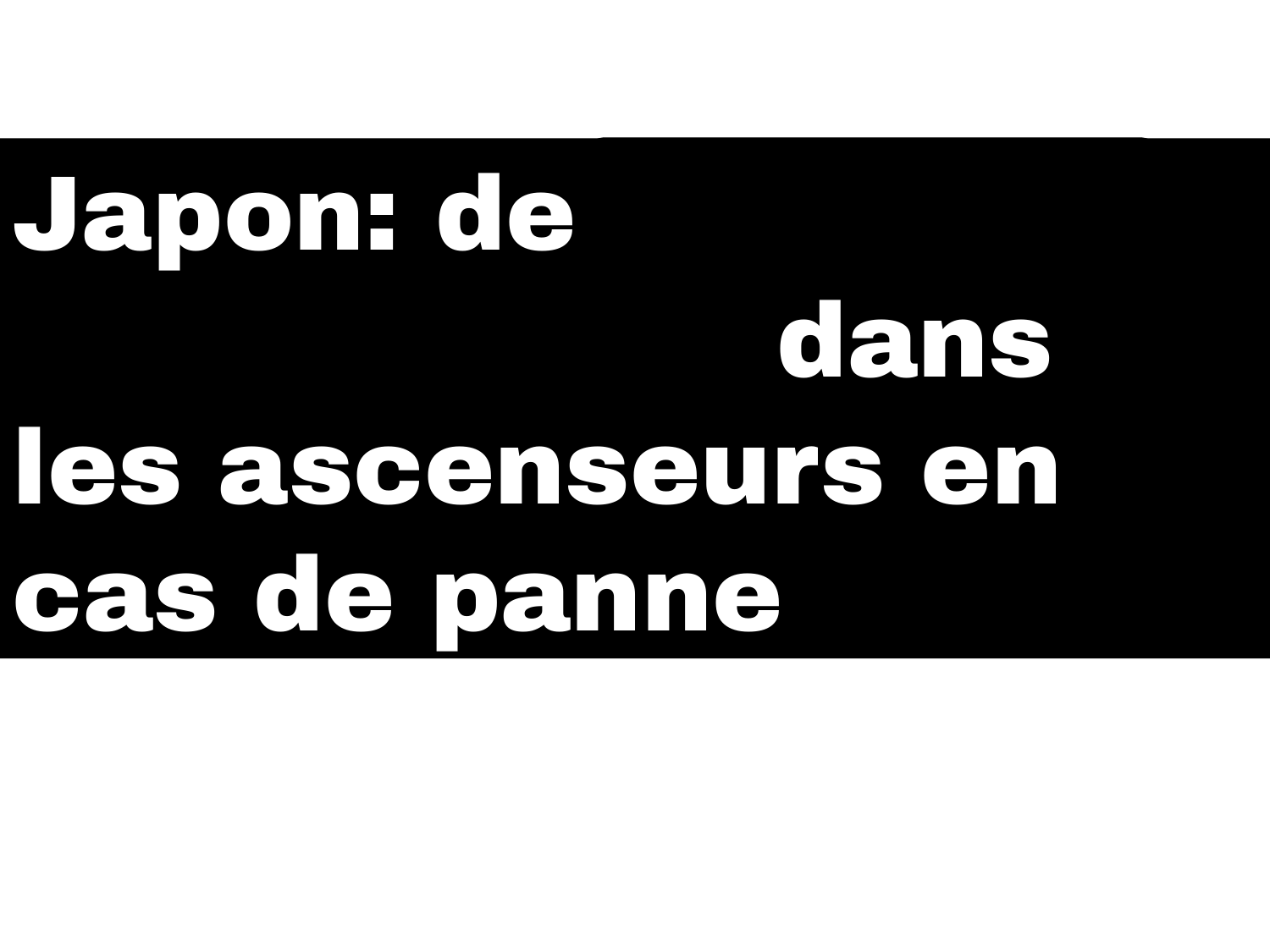

Japon: de l'eau et des toilettes dans les ascenseurs en cas de panne